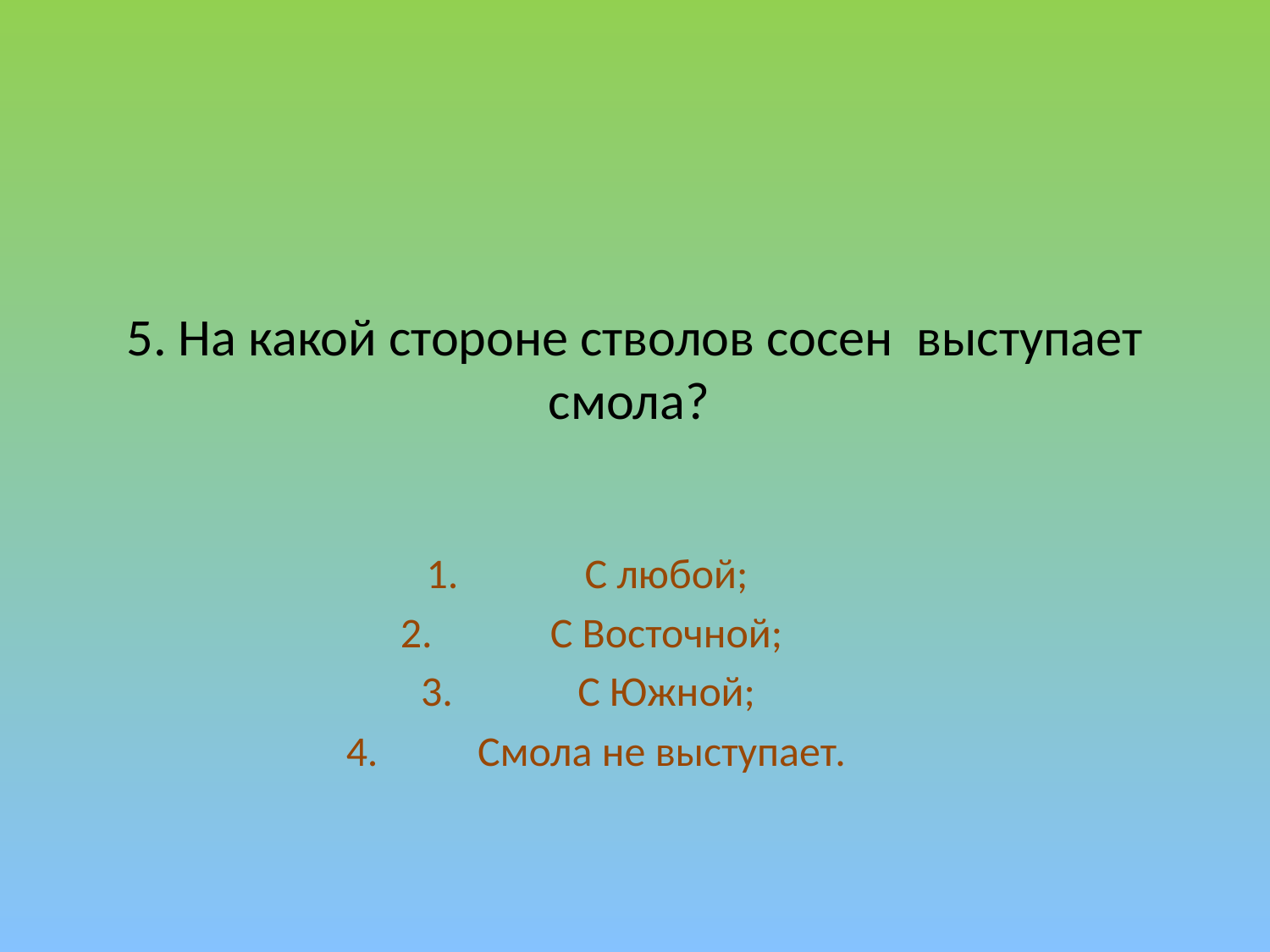

# 5. На какой стороне стволов сосен  выступает смола?
С любой;
С Восточной;
С Южной;
Смола не выступает.